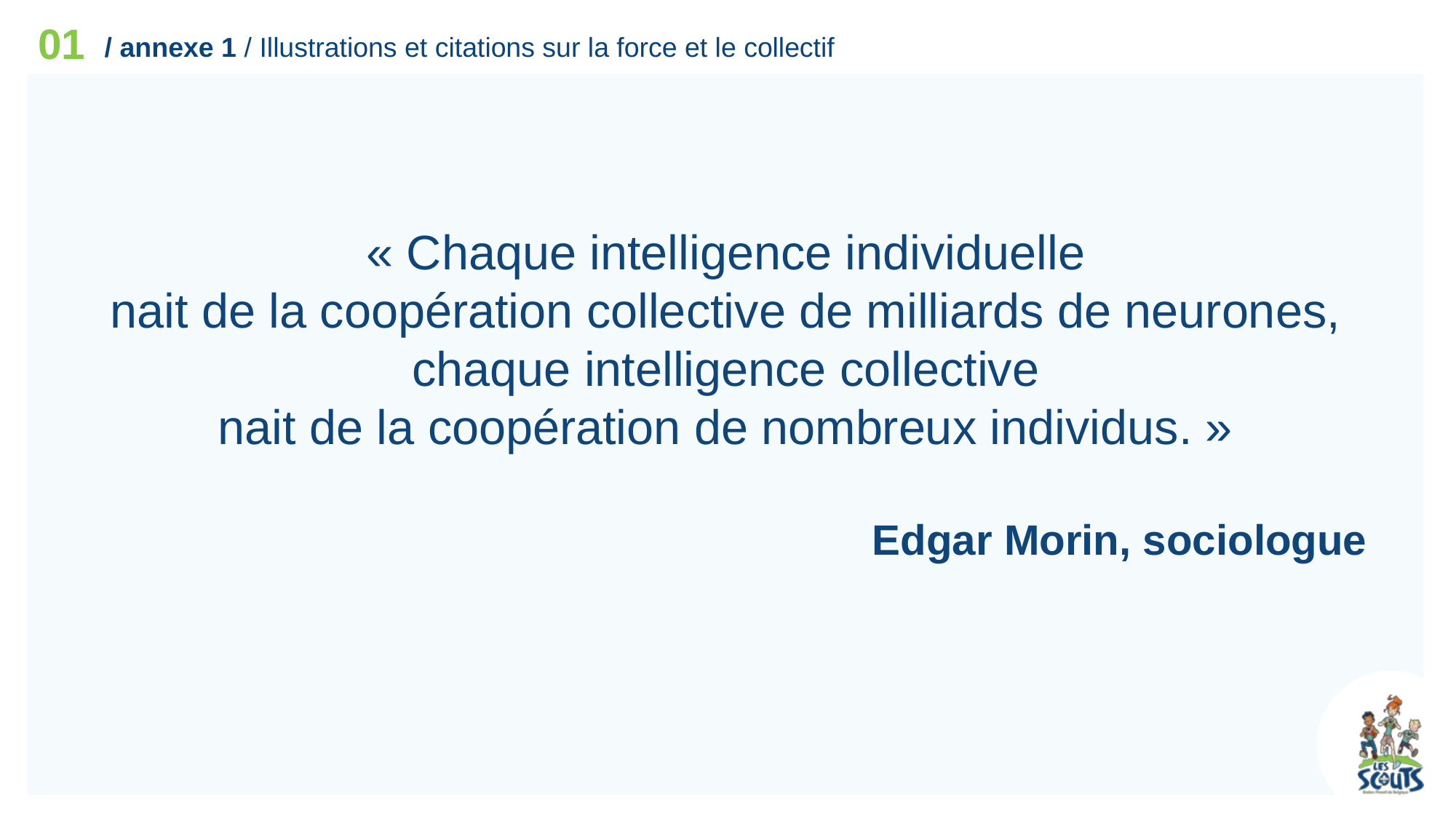

01
/ annexe 1 / Illustrations et citations sur la force et le collectif
« Chaque intelligence individuelle
nait de la coopération collective de milliards de neurones, chaque intelligence collective
nait de la coopération de nombreux individus. »
Edgar Morin, sociologue